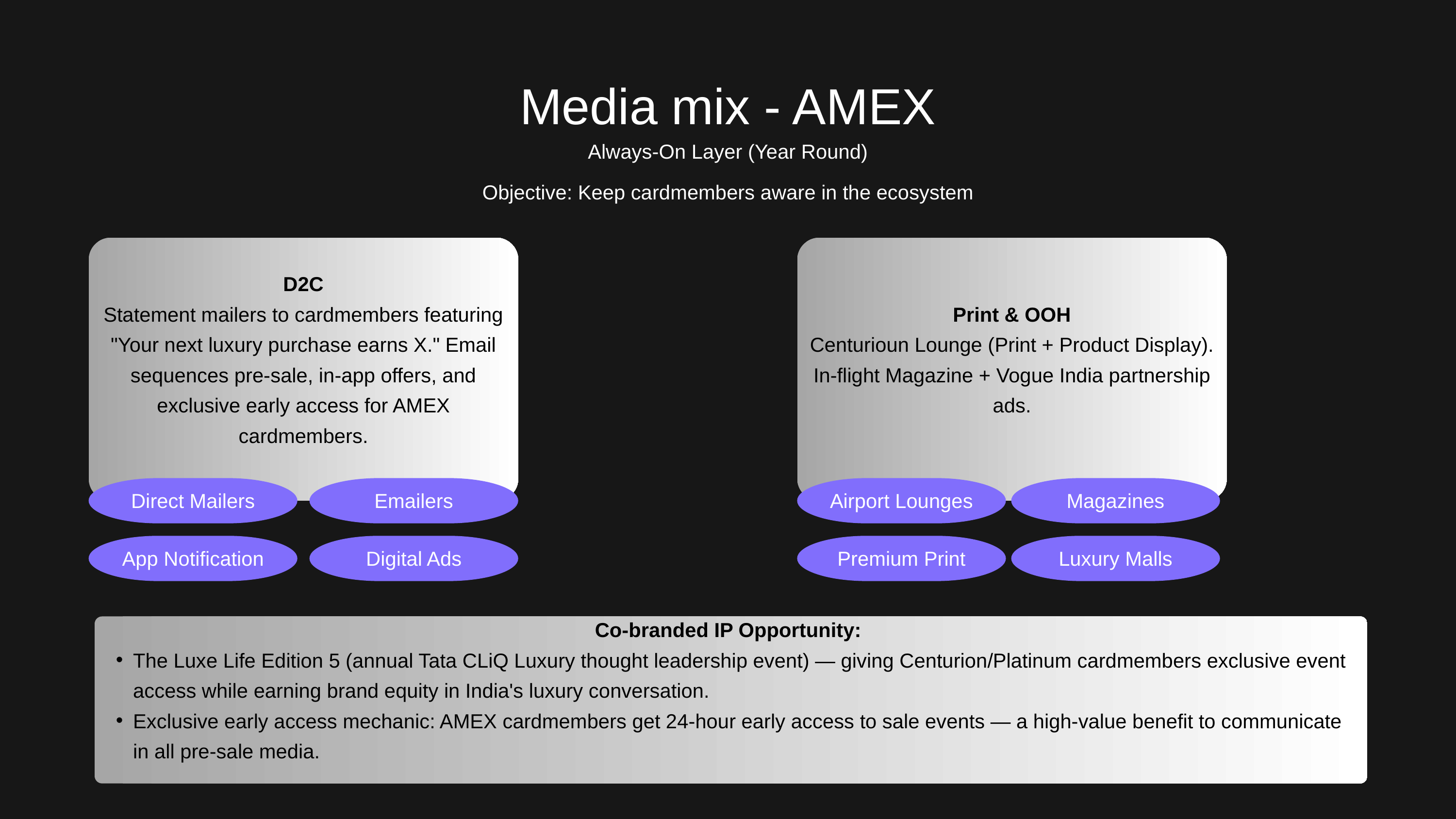

Media mix - AMEX
Always-On Layer (Year Round)

Objective: Keep cardmembers aware in the ecosystem

D2C
Statement mailers to cardmembers featuring "Your next luxury purchase earns X." Email sequences pre-sale, in-app offers, and exclusive early access for AMEX cardmembers.

Print & OOH
Centurioun Lounge (Print + Product Display). In-flight Magazine + Vogue India partnership ads.

Direct Mailers

Emailers

Airport Lounges

Magazines

App Notification

Digital Ads

Premium Print

Luxury Malls

Co-branded IP Opportunity:
The Luxe Life Edition 5 (annual Tata CLiQ Luxury thought leadership event) — giving Centurion/Platinum cardmembers exclusive event access while earning brand equity in India's luxury conversation.
Exclusive early access mechanic: AMEX cardmembers get 24-hour early access to sale events — a high-value benefit to communicate in all pre-sale media.